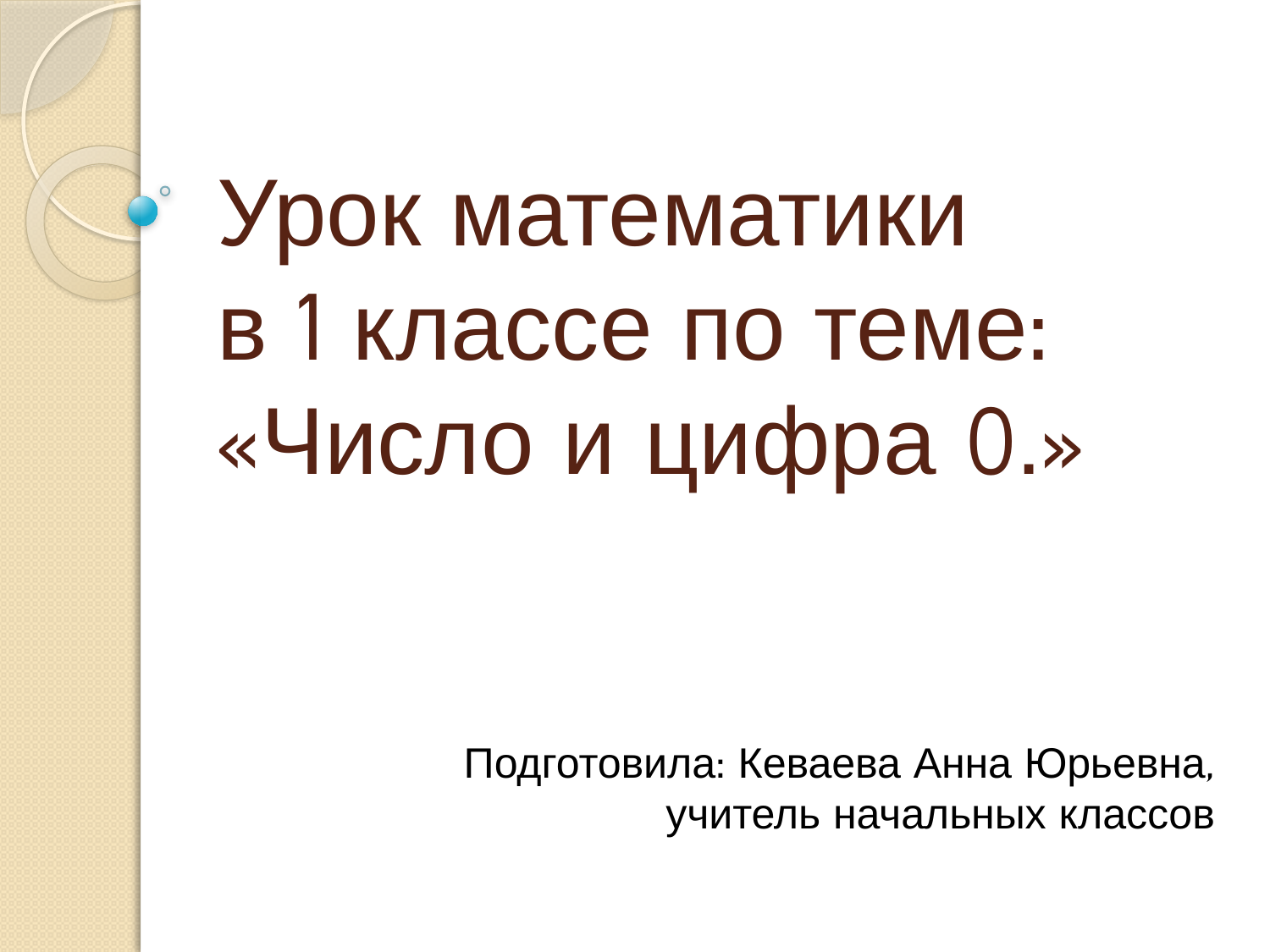

# Урок математики в 1 классе по теме: «Число и цифра 0.»
Подготовила: Кеваева Анна Юрьевна, учитель начальных классов